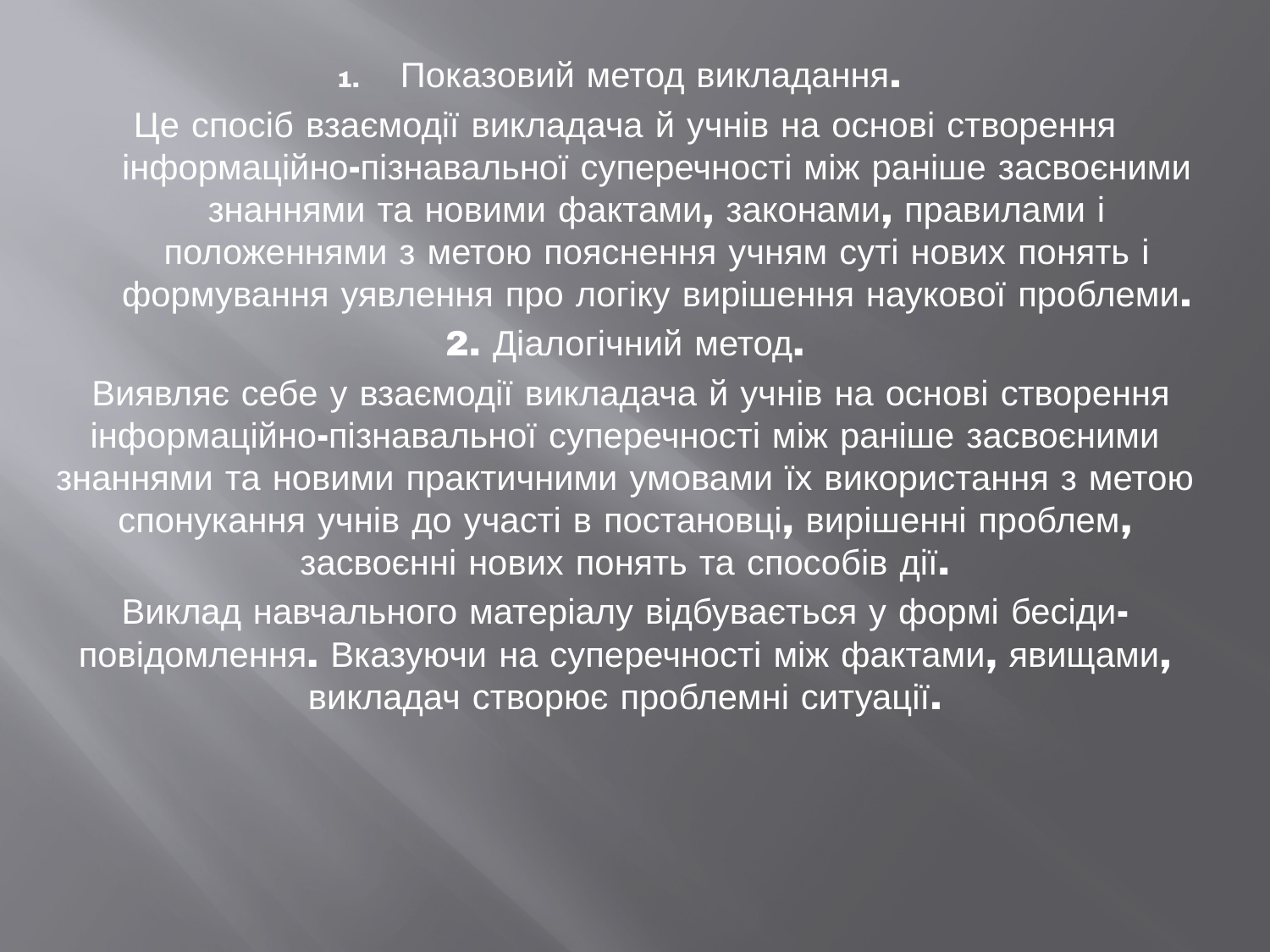

Показовий метод викладання.
Це спосіб взаємодії викладача й учнів на основі створення інформаційно-пізнавальної суперечності між раніше засвоєними знаннями та новими фактами, законами, правилами і положеннями з метою пояснення учням суті нових понять і формування уявлення про логіку вирішення наукової проблеми.
2. Діалогічний метод.
 Виявляє себе у взаємодії викладача й учнів на основі створення інформаційно-пізнавальної суперечності між раніше засвоєними знаннями та новими практичними умовами їх використання з метою спонукання учнів до участі в постановці, вирішенні проблем, засвоєнні нових понять та способів дії.
Виклад навчального матеріалу відбувається у формі бесіди-повідомлення. Вказуючи на суперечності між фактами, явищами, викладач створює проблемні ситуації.